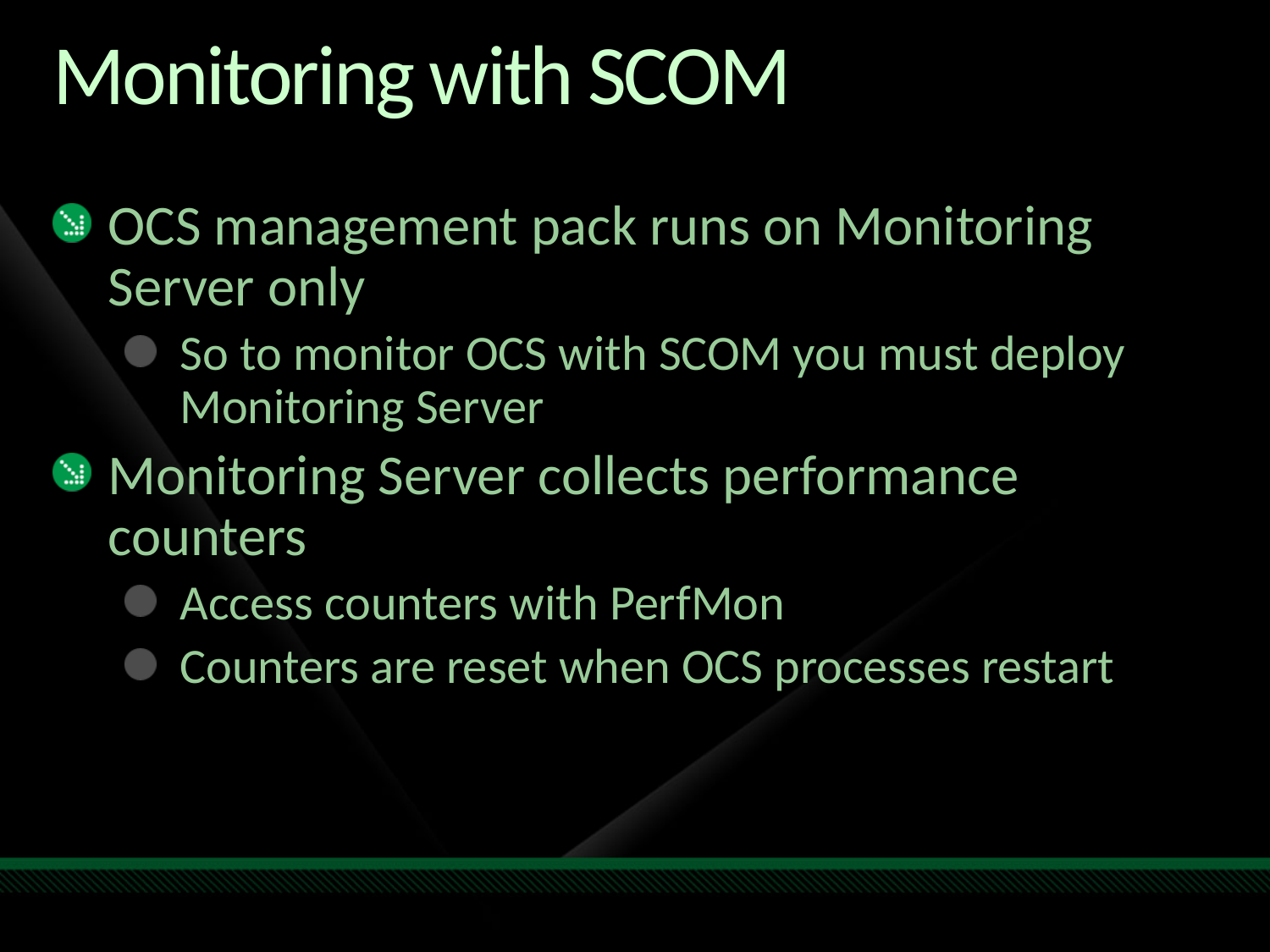

# Monitoring with SCOM
OCS management pack runs on Monitoring Server only
So to monitor OCS with SCOM you must deploy Monitoring Server
Monitoring Server collects performance counters
Access counters with PerfMon
Counters are reset when OCS processes restart